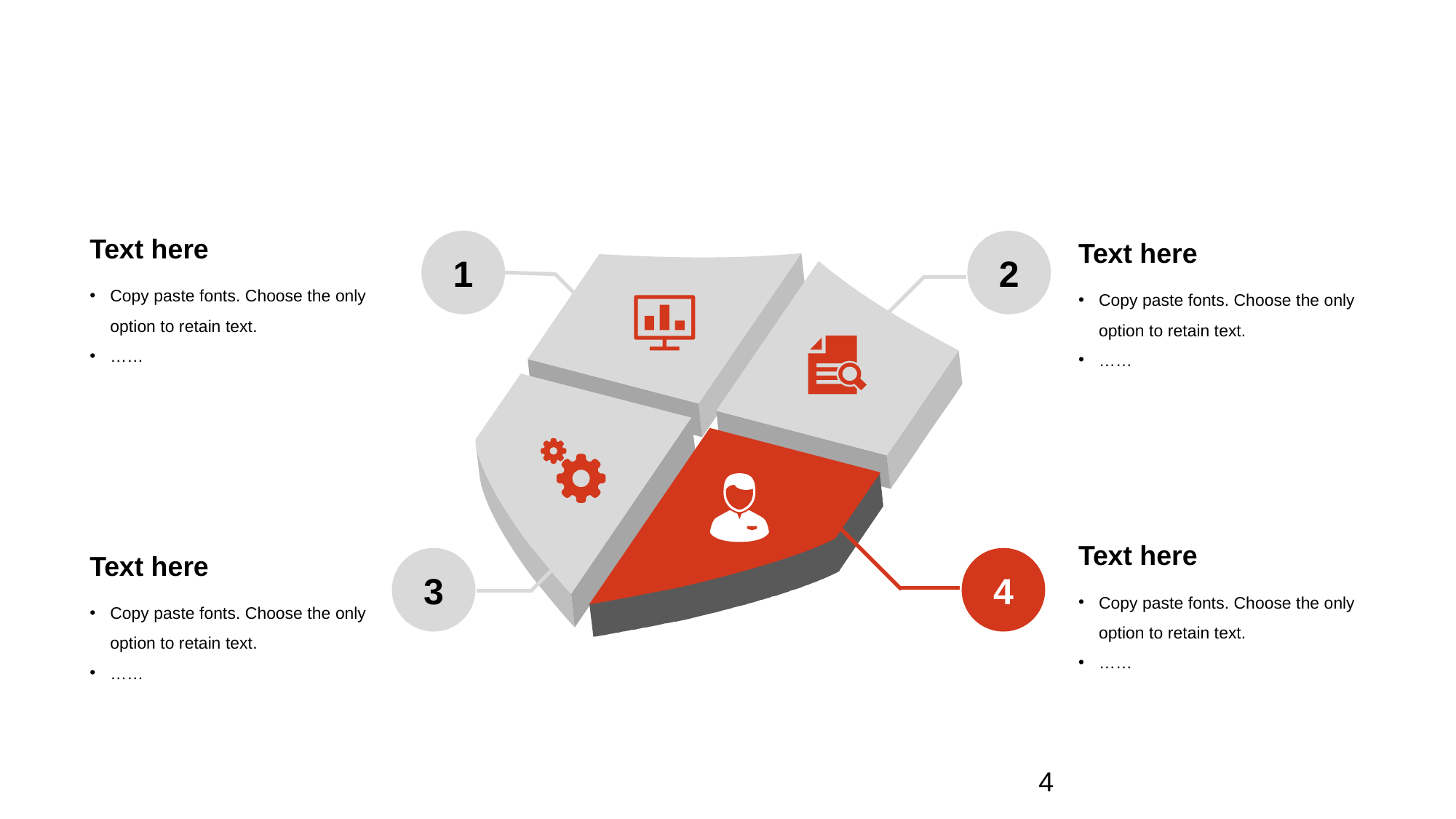

Text here
Copy paste fonts. Choose the only option to retain text.
……
Text here
Copy paste fonts. Choose the only option to retain text.
……
1
2

Text here
Copy paste fonts. Choose the only option to retain text.
……
Text here
Copy paste fonts. Choose the only option to retain text.
……

3
4
4